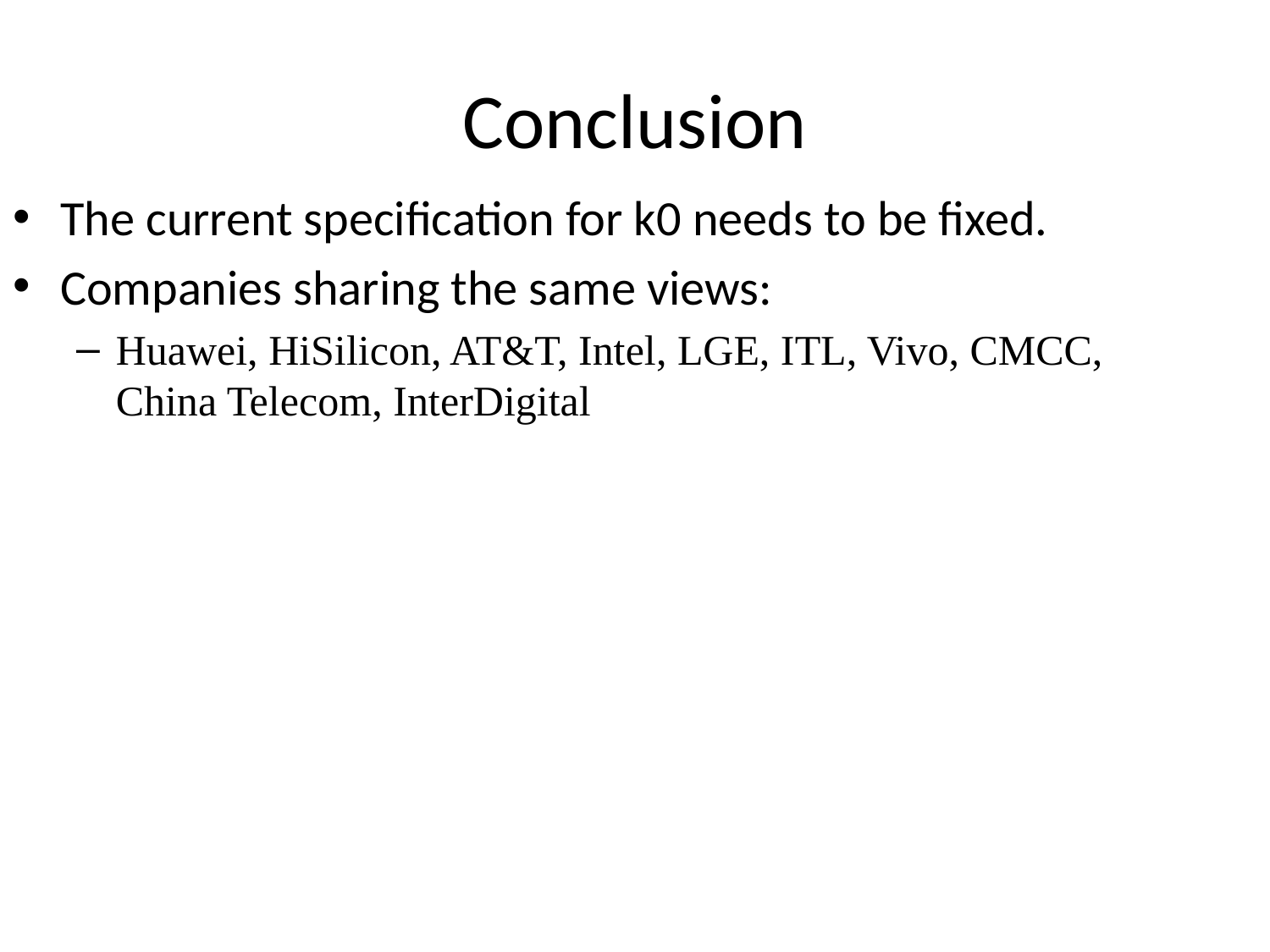

# Conclusion
The current specification for k0 needs to be fixed.
Companies sharing the same views:
Huawei, HiSilicon, AT&T, Intel, LGE, ITL, Vivo, CMCC, China Telecom, InterDigital